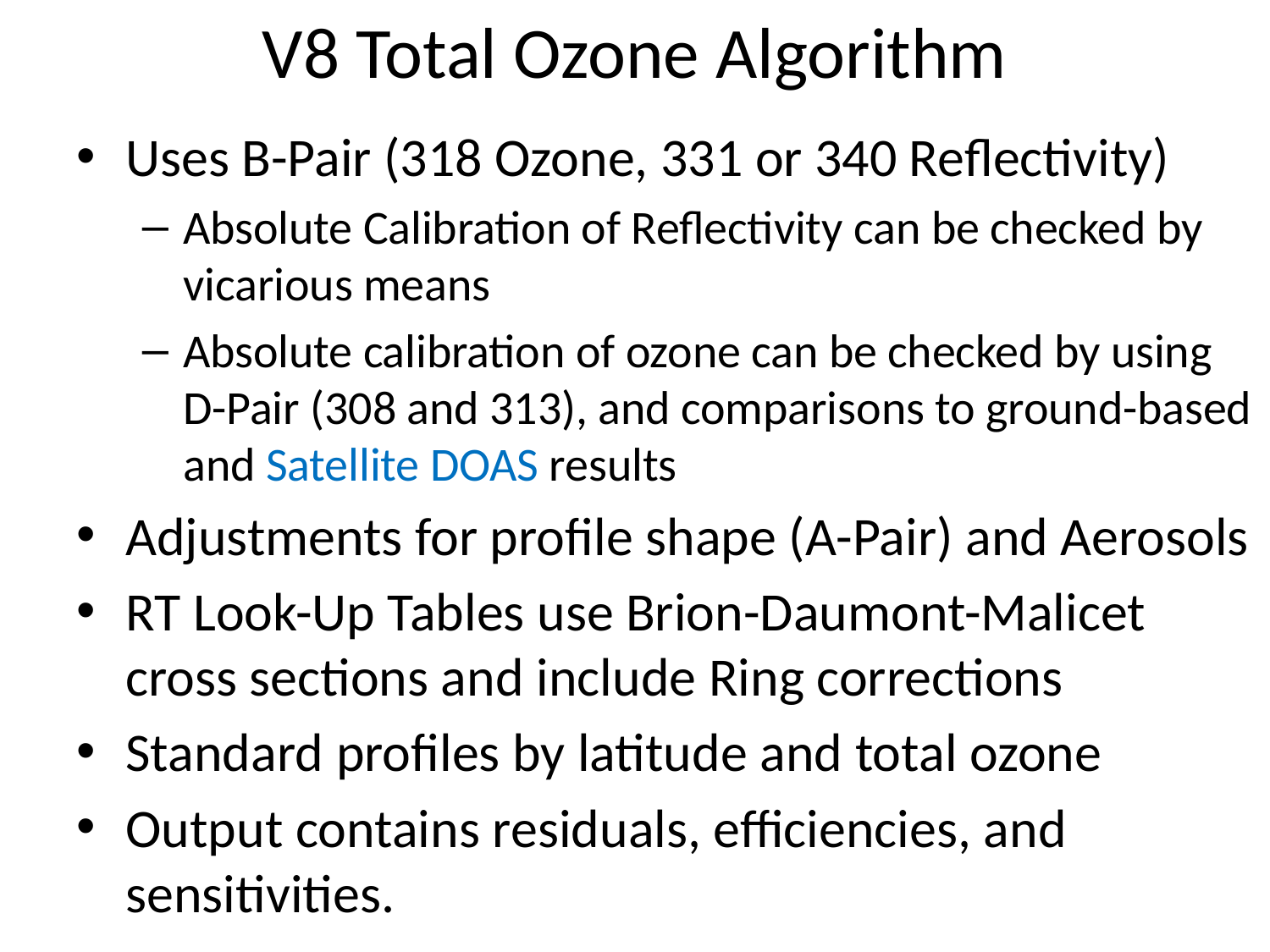

# V8 Total Ozone Algorithm
Uses B-Pair (318 Ozone, 331 or 340 Reflectivity)
Absolute Calibration of Reflectivity can be checked by vicarious means
Absolute calibration of ozone can be checked by using D-Pair (308 and 313), and comparisons to ground-based and Satellite DOAS results
Adjustments for profile shape (A-Pair) and Aerosols
RT Look-Up Tables use Brion-Daumont-Malicet cross sections and include Ring corrections
Standard profiles by latitude and total ozone
Output contains residuals, efficiencies, and sensitivities.